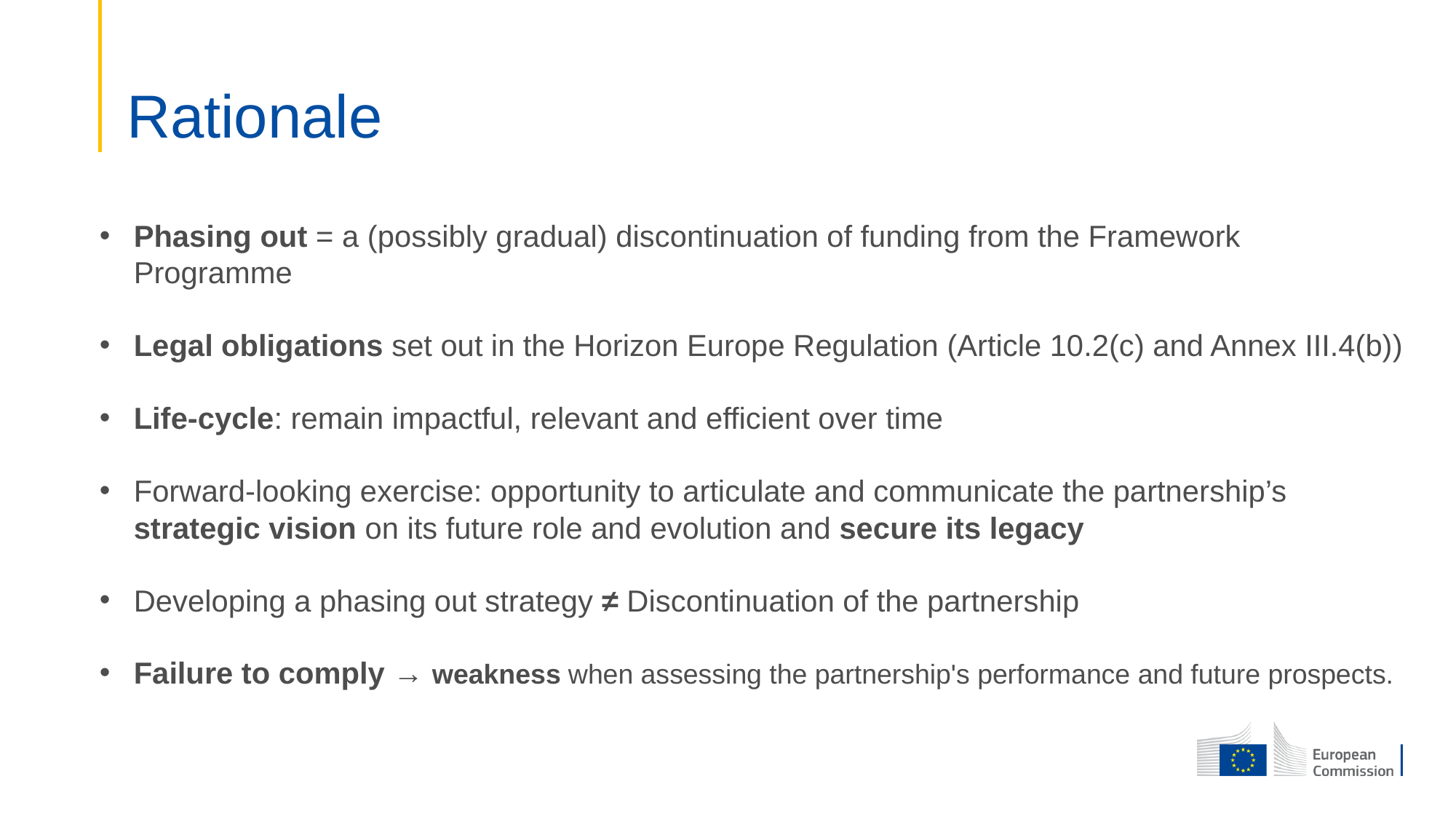

# Rationale
Phasing out = a (possibly gradual) discontinuation of funding from the Framework Programme

Legal obligations set out in the Horizon Europe Regulation (Article 10.2(c) and Annex III.4(b))

Life-cycle: remain impactful, relevant and efficient over time

Forward-looking exercise: opportunity to articulate and communicate the partnership’s strategic vision on its future role and evolution and secure its legacy

Developing a phasing out strategy ≠ Discontinuation of the partnership

Failure to comply → weakness when assessing the partnership's performance and future prospects.